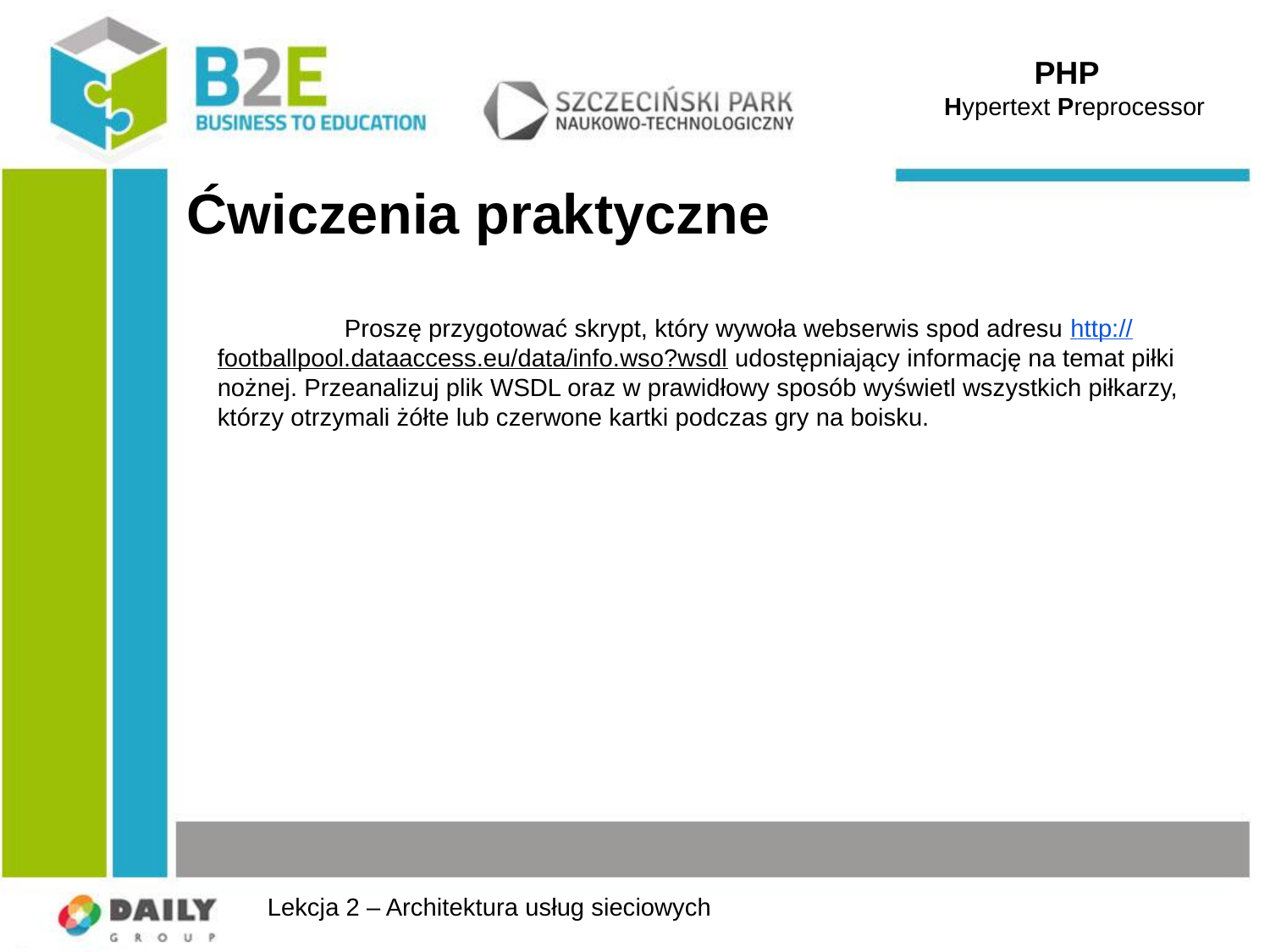

PHP
 Hypertext Preprocessor
# Ćwiczenia praktyczne

	Proszę przygotować skrypt, który wywoła webserwis spod adresu http://footballpool.dataaccess.eu/data/info.wso?wsdl udostępniający informację na temat piłki nożnej. Przeanalizuj plik WSDL oraz w prawidłowy sposób wyświetl wszystkich piłkarzy, którzy otrzymali żółte lub czerwone kartki podczas gry na boisku.
Lekcja 2 – Architektura usług sieciowych